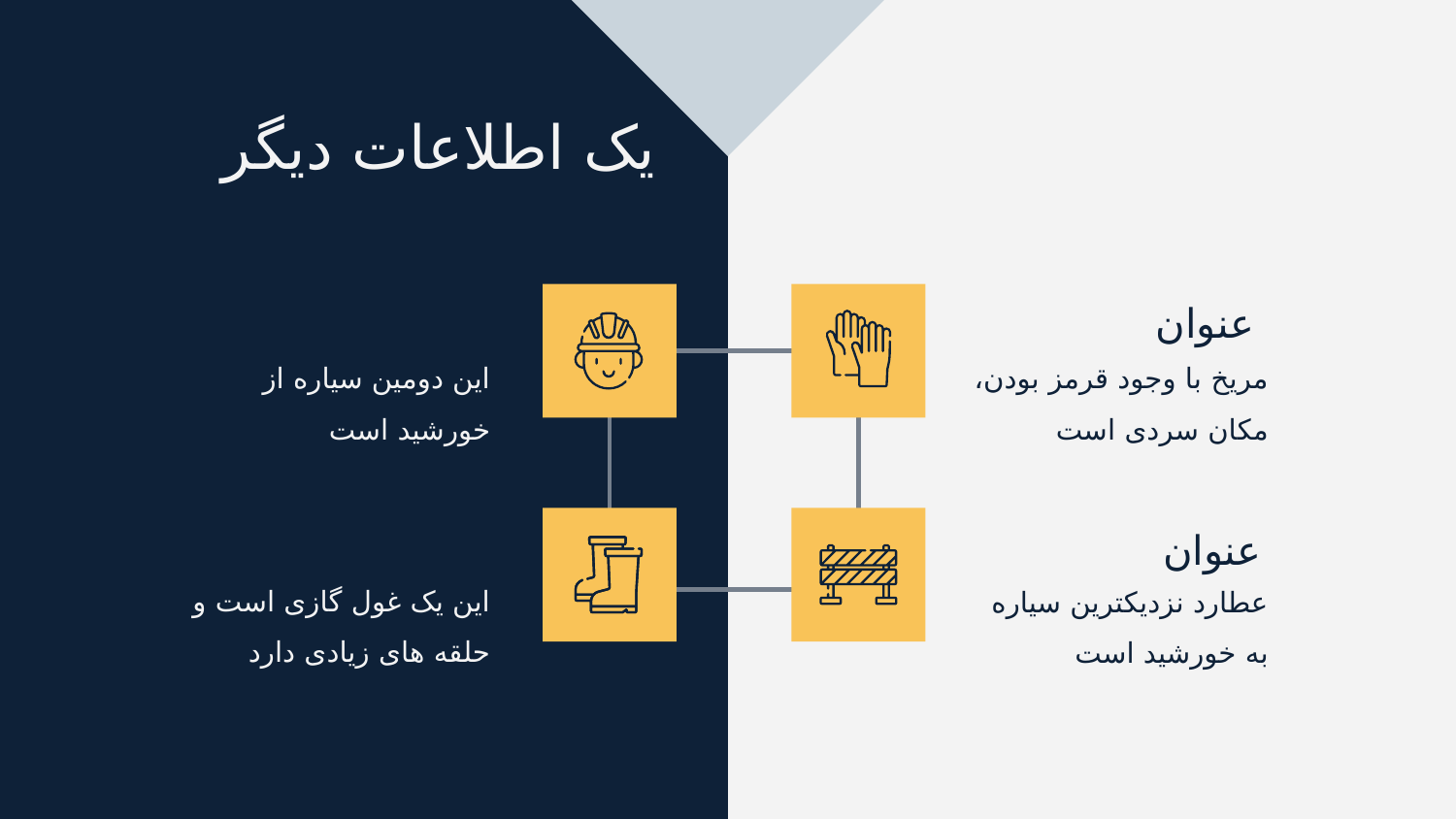

# یک اطلاعات دیگر
عنوان
عنوان

مریخ با وجود قرمز بودن، مکان سردی است
این دومین سیاره از خورشید است
عنوان
عنوان

این یک غول گازی است و حلقه های زیادی دارد
عطارد نزدیکترین سیاره به خورشید است